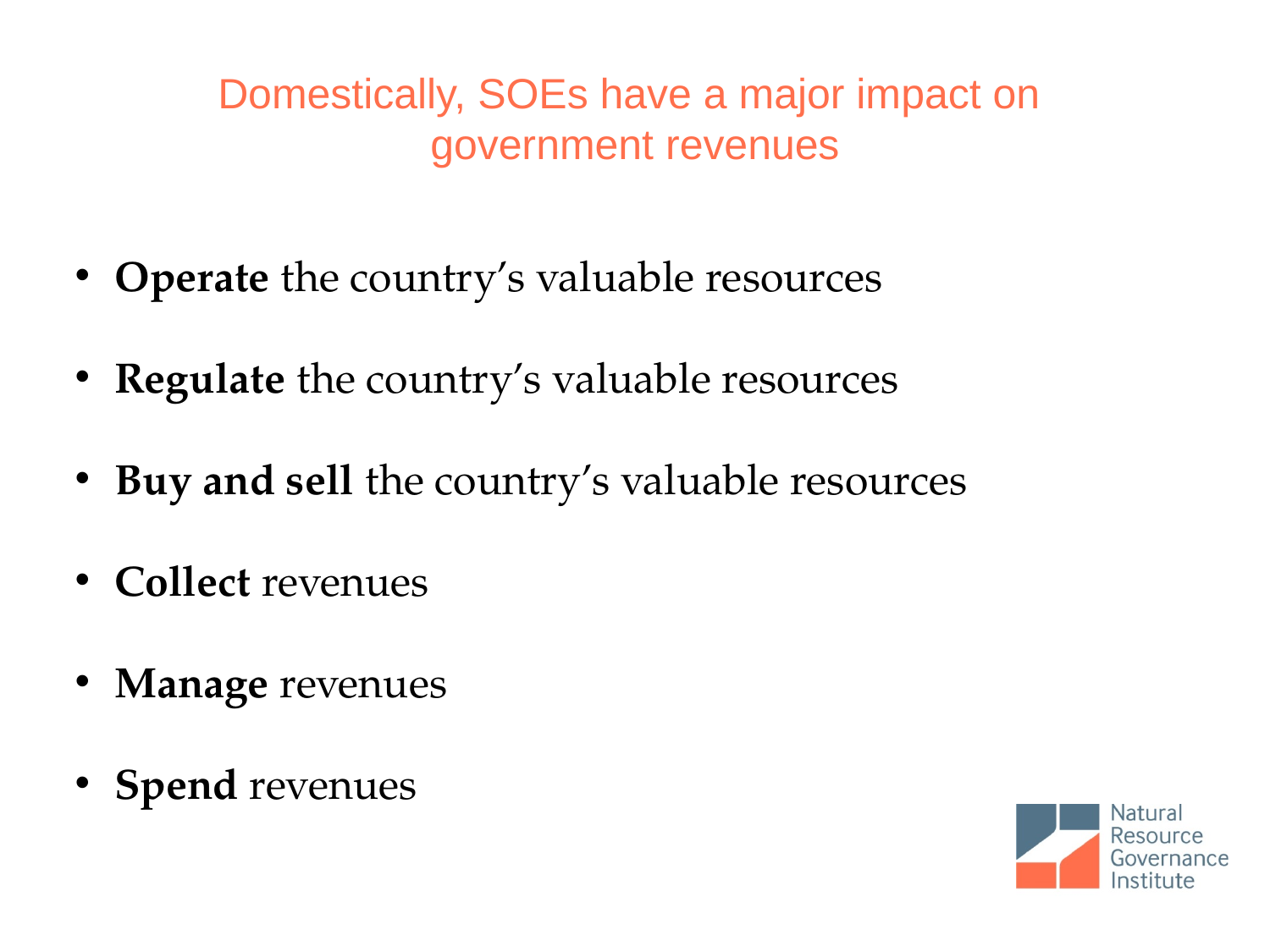

# Domestically, SOEs have a major impact on government revenues
Operate the country’s valuable resources

Regulate the country’s valuable resources

Buy and sell the country’s valuable resources

Collect revenues

Manage revenues

Spend revenues